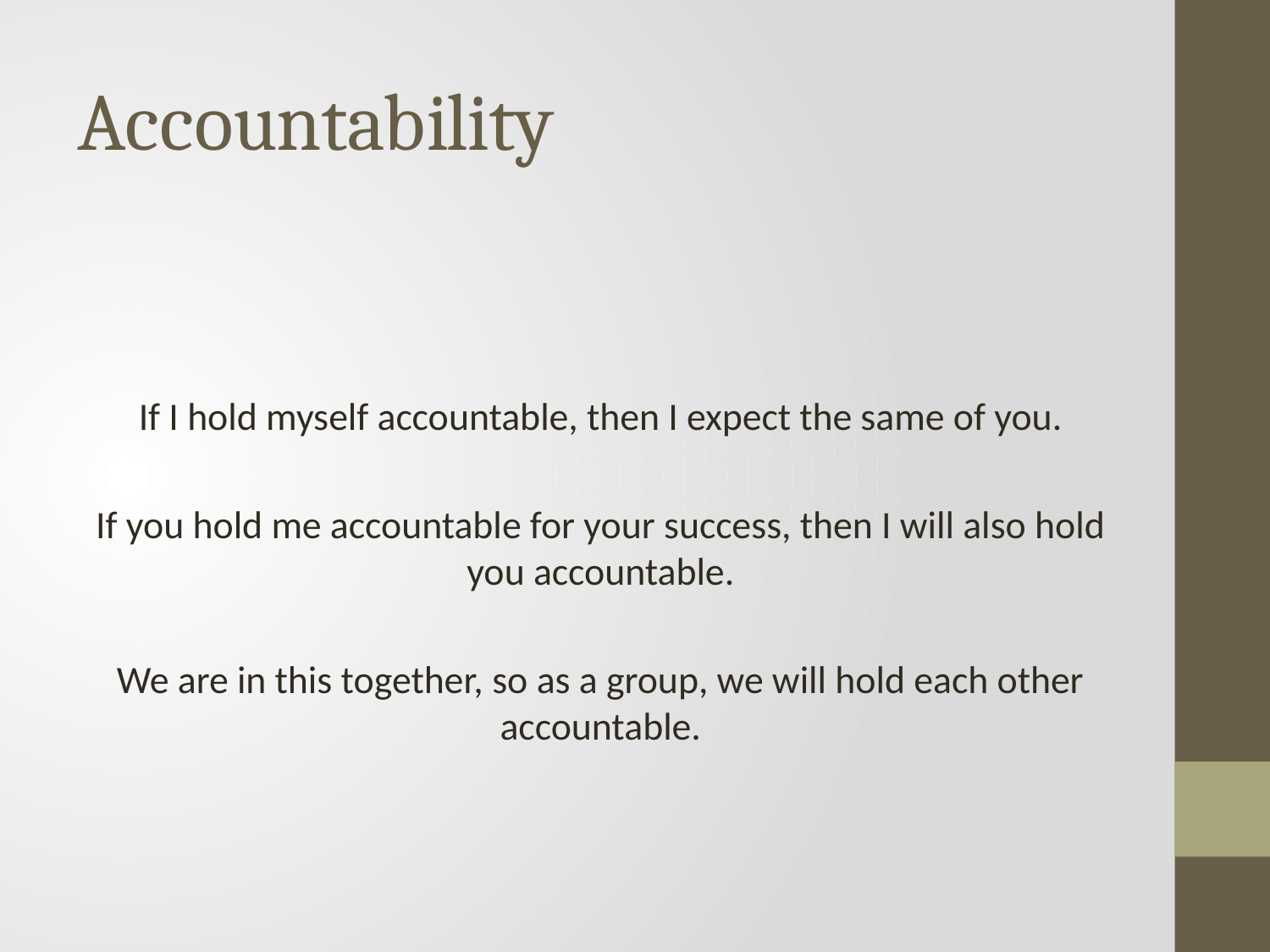

# Accountability

If I hold myself accountable, then I expect the same of you.

If you hold me accountable for your success, then I will also hold you accountable.

We are in this together, so as a group, we will hold each other accountable.